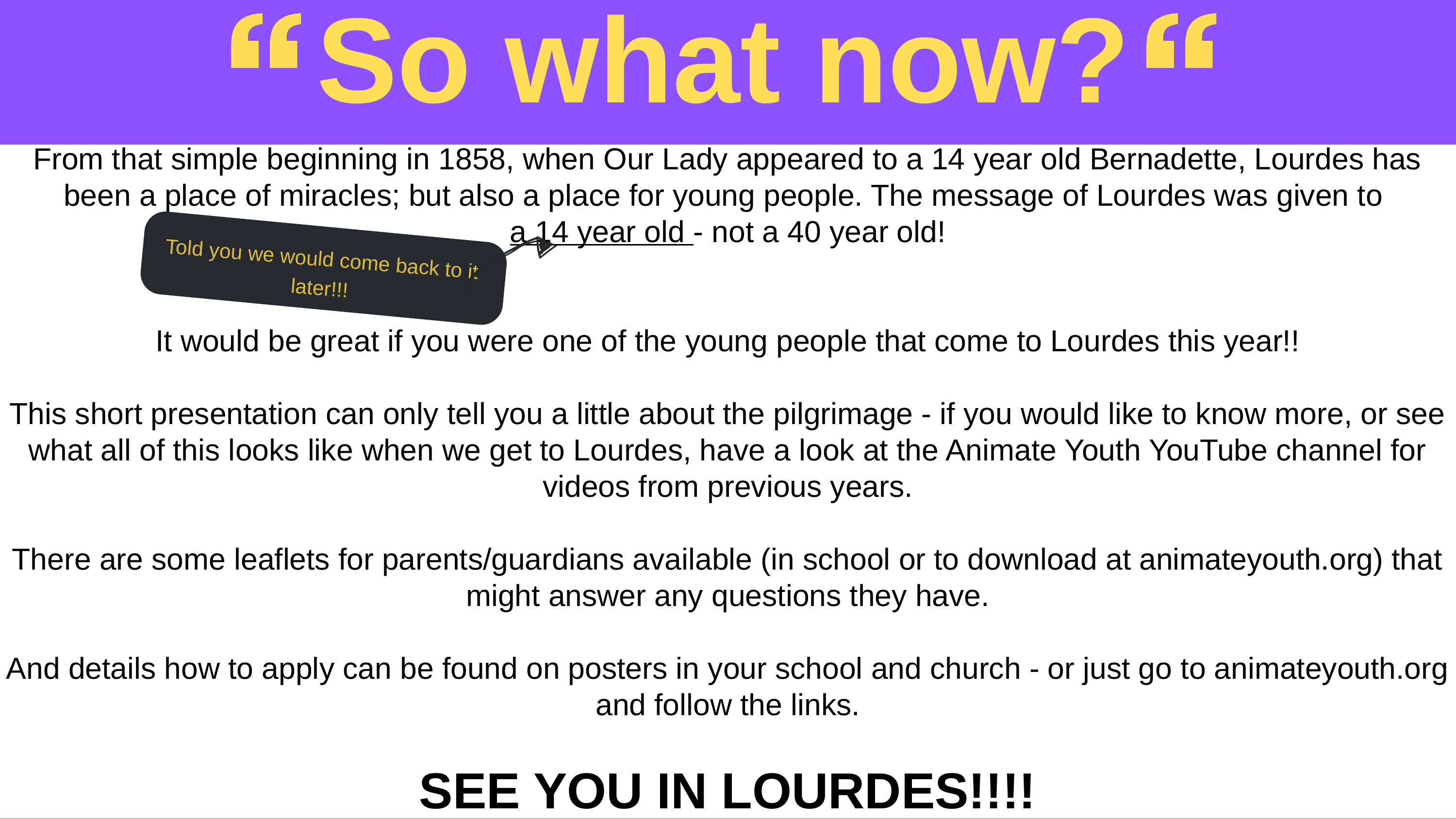

So what now?

From that simple beginning in 1858, when Our Lady appeared to a 14 year old Bernadette, Lourdes has been a place of miracles; but also a place for young people. The message of Lourdes was given to
a 14 year old - not a 40 year old!

It would be great if you were one of the young people that come to Lourdes this year!!

This short presentation can only tell you a little about the pilgrimage - if you would like to know more, or see what all of this looks like when we get to Lourdes, have a look at the Animate Youth YouTube channel for videos from previous years.

There are some leaflets for parents/guardians available (in school or to download at animateyouth.org) that might answer any questions they have.

And details how to apply can be found on posters in your school and church - or just go to animateyouth.org and follow the links.

SEE YOU IN LOURDES!!!!

Told you we would come back to it later!!!